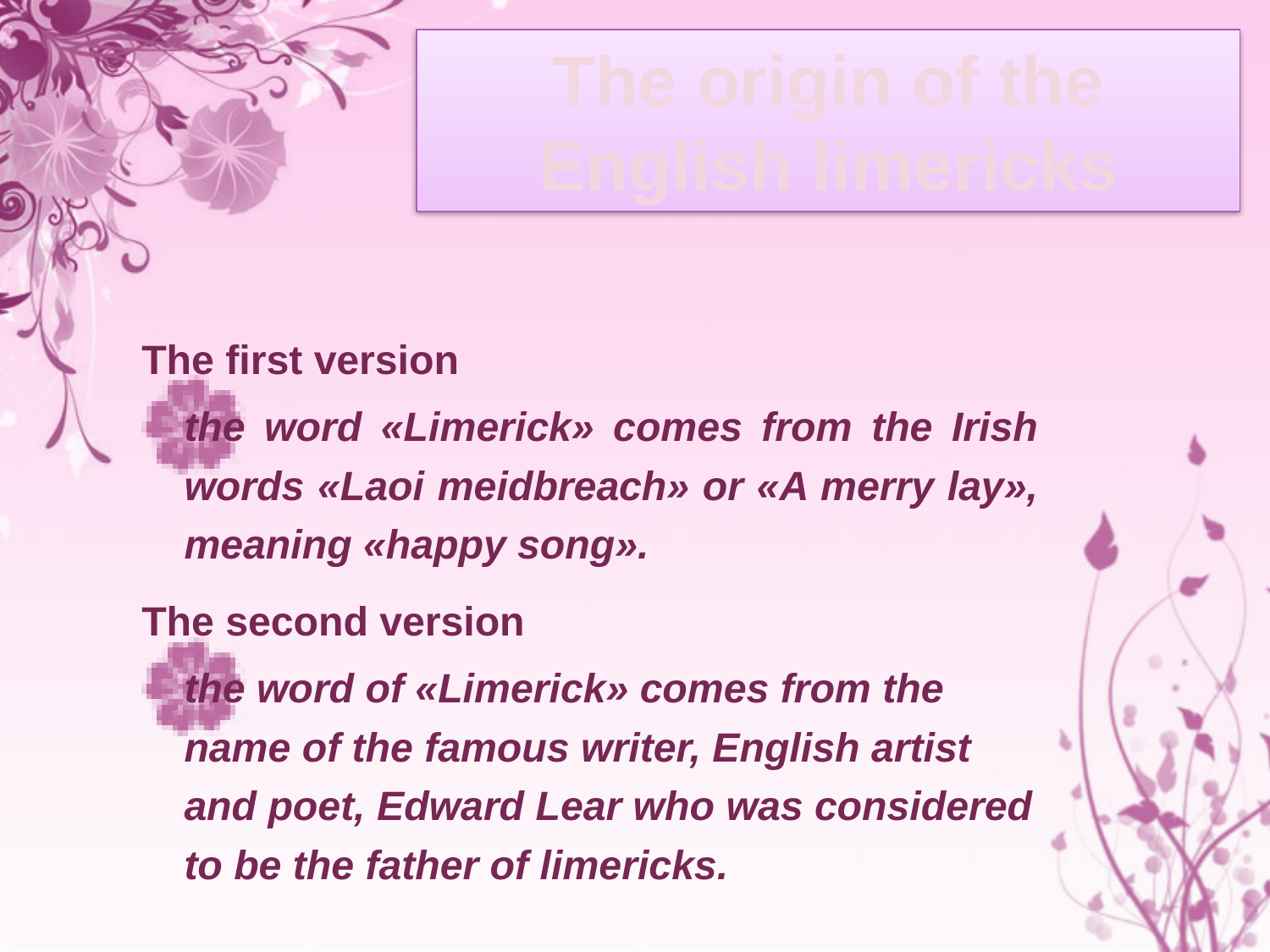

The origin of the English limericks
The first version
the word «Limerick» comes from the Irish words «Laoi meidbreach» or «A merry lay», meaning «happy song».

The second version
the word of «Limerick» comes from the name of the famous writer, English artist and poet, Edward Lear who was considered to be the father of limericks.